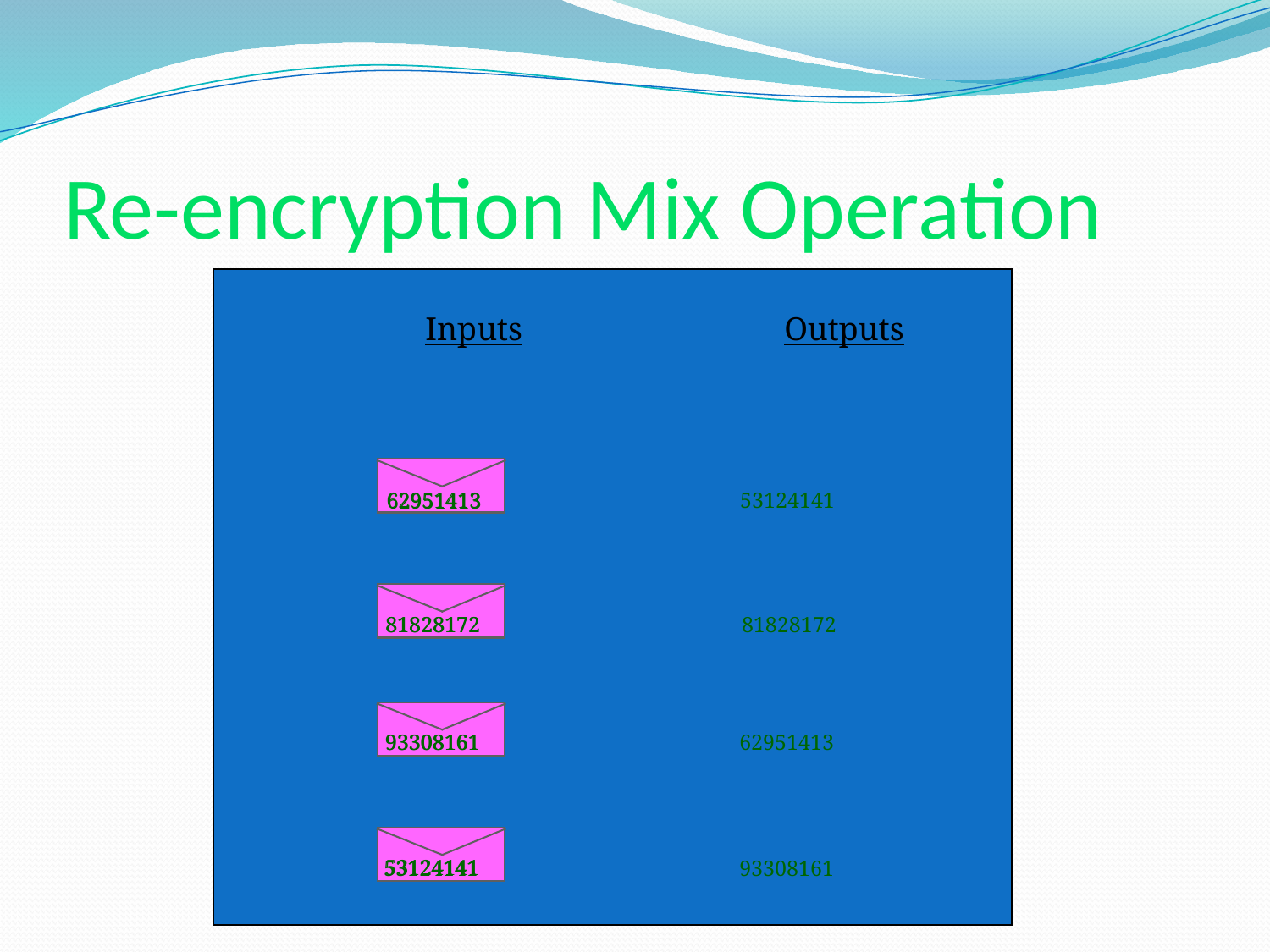

# Re-encryption Mix Operation

Inputs
Outputs

53124141
62951413
31415926
27182818
16180339
14142135
62951413
81828172
93308161
53124141

81828172
81828172

93308161
62951413

53124141
93308161